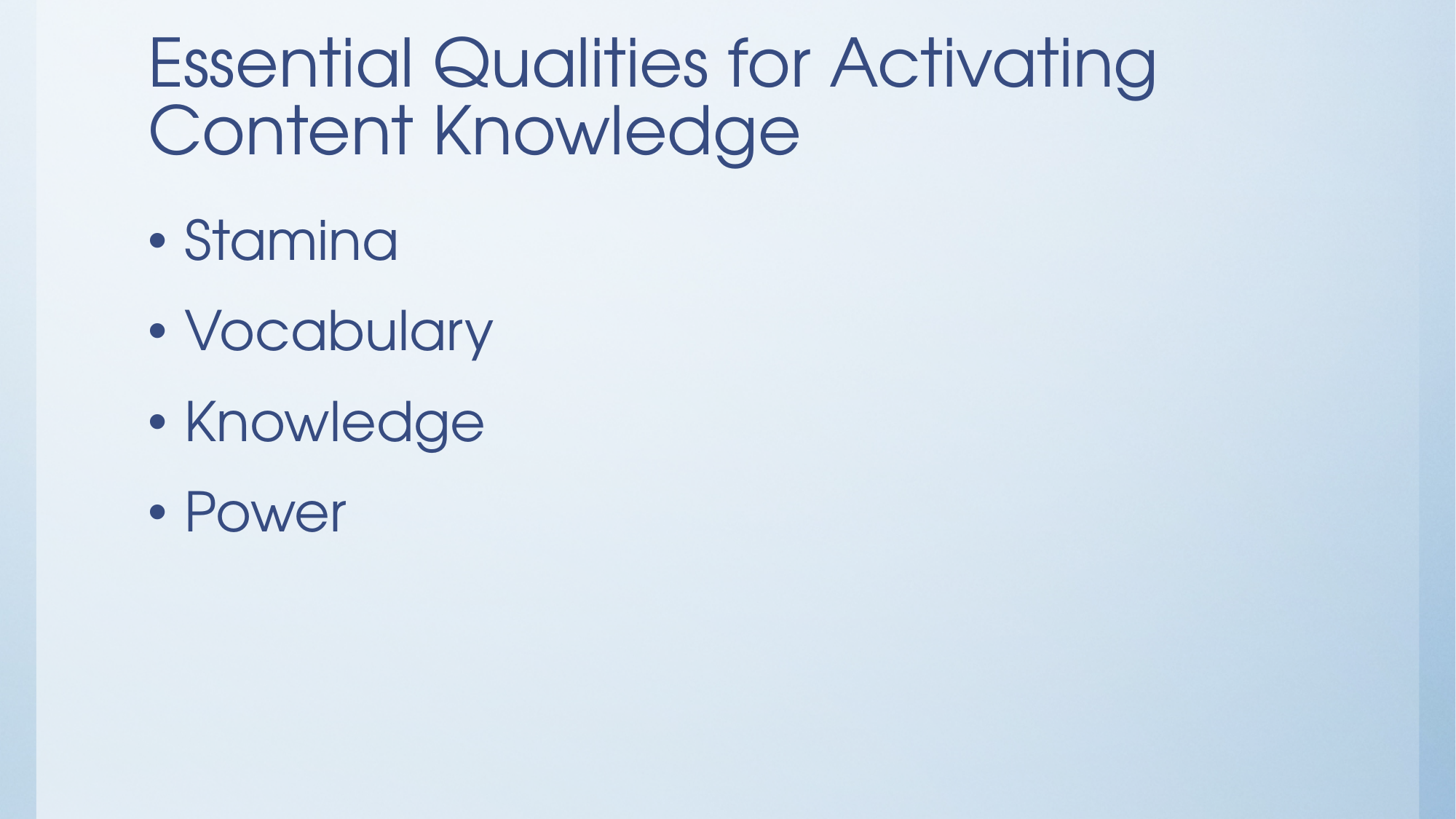

# Essential Qualities for Activating Content Knowledge
Stamina
Vocabulary
Knowledge
Power